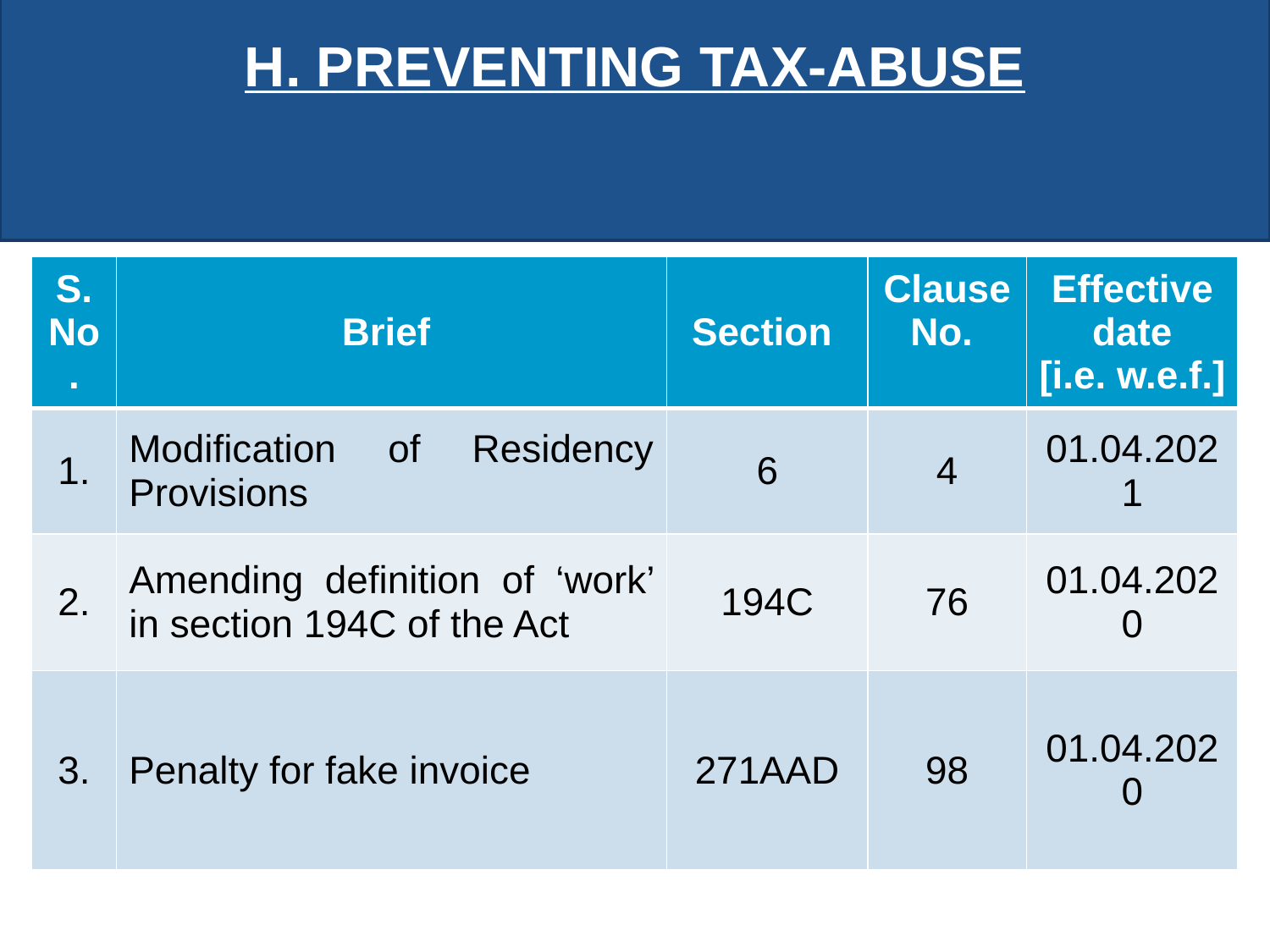

# H. PREVENTING TAX-ABUSE
| S. No. | Brief | Section | Clause No. | Effective date [i.e. w.e.f.] |
| --- | --- | --- | --- | --- |
| 1. | Modification of Residency Provisions | 6 | 4 | 01.04.2021 |
| 2. | Amending definition of ‘work’ in section 194C of the Act | 194C | 76 | 01.04.2020 |
| 3. | Penalty for fake invoice | 271AAD | 98 | 01.04.2020 |
143